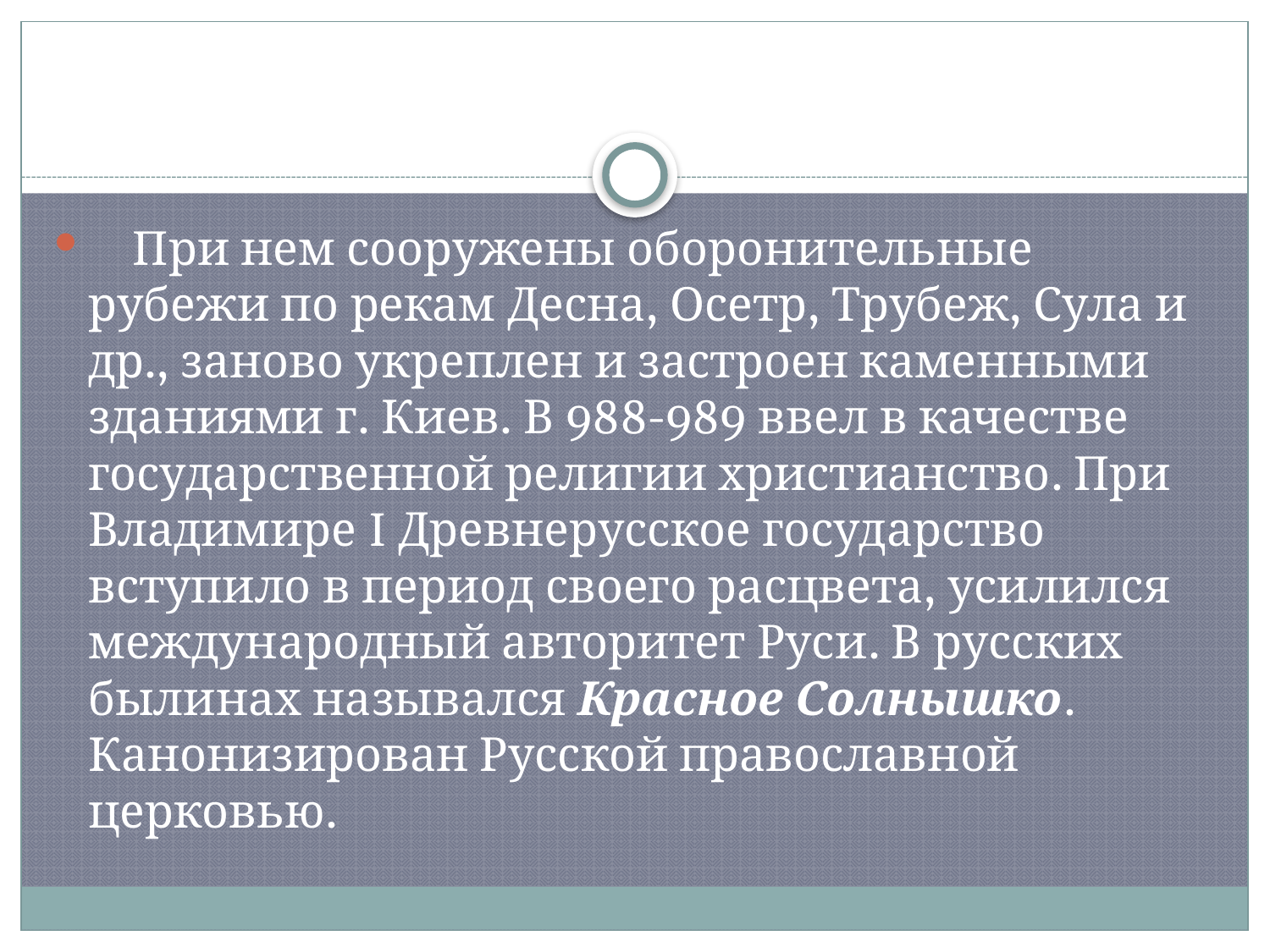

#
     При нем сооружены оборонительные рубежи по рекам Десна, Осетр, Трубеж, Сула и др., заново укреплен и застроен каменными зданиями г. Киев. В 988-989 ввел в качестве государственной религии христианство. При Владимире I Древнерусское государство вступило в период своего расцвета, усилился международный авторитет Руси. В русских былинах назывался Красное Солнышко. Канонизирован Русской православной церковью.